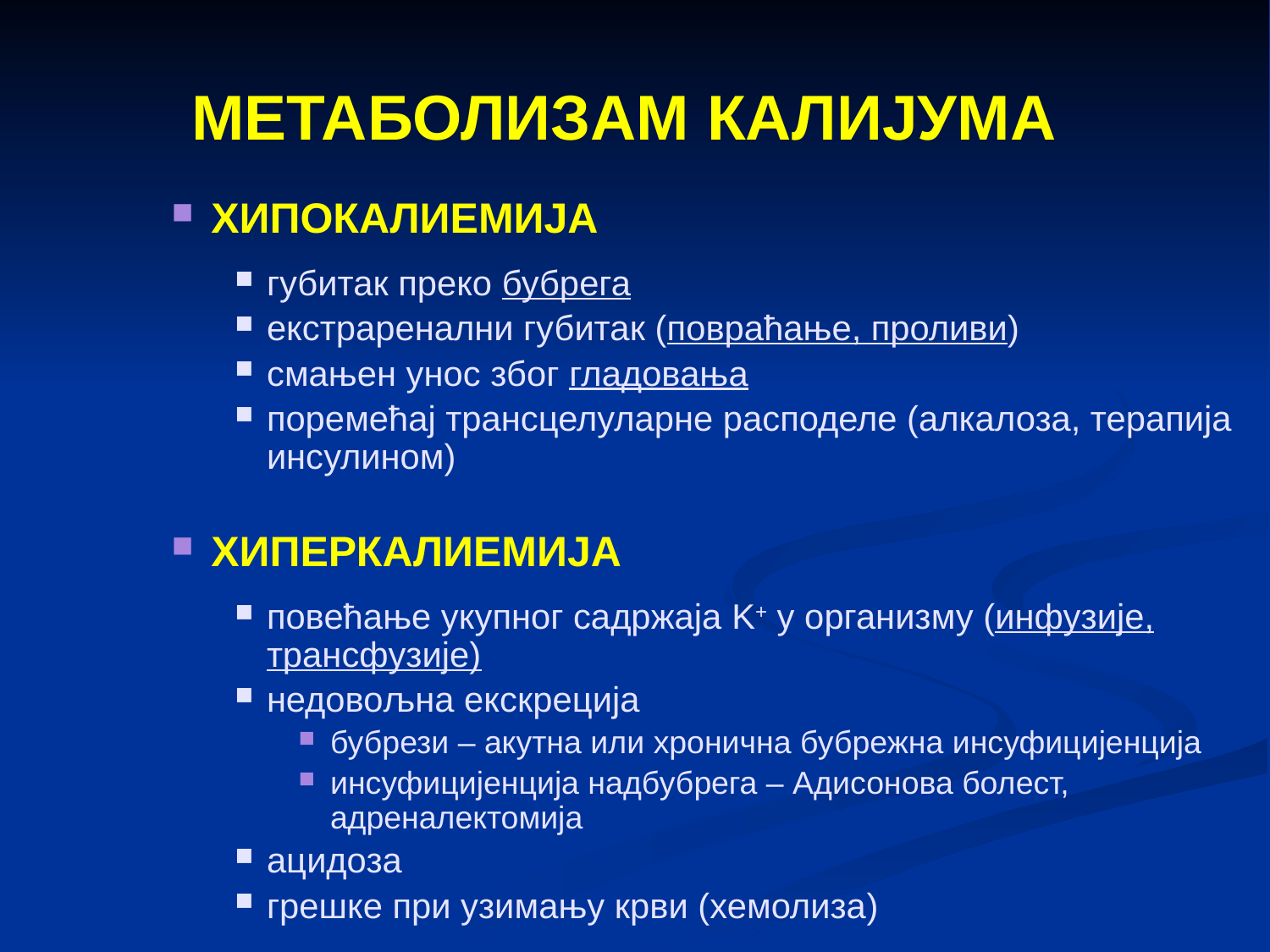

МЕТАБОЛИЗАМ КАЛИЈУМА
ХИПОКАЛИЕМИЈА

губитак преко бубрега
екстраренални губитак (повраћање, проливи)
смањен унос због гладовања
поремећај трансцелуларне расподеле (алкалоза, терапија инсулином)

ХИПЕРКАЛИЕМИЈА

повећање укупног садржаја K+ у организму (инфузије, трансфузије)
недовољна екскреција
бубрези – акутна или хронична бубрежна инсуфицијенција
инсуфицијенција надбубрега – Адисонова болест, адреналектомија
ацидоза
грешке при узимању крви (хемолиза)